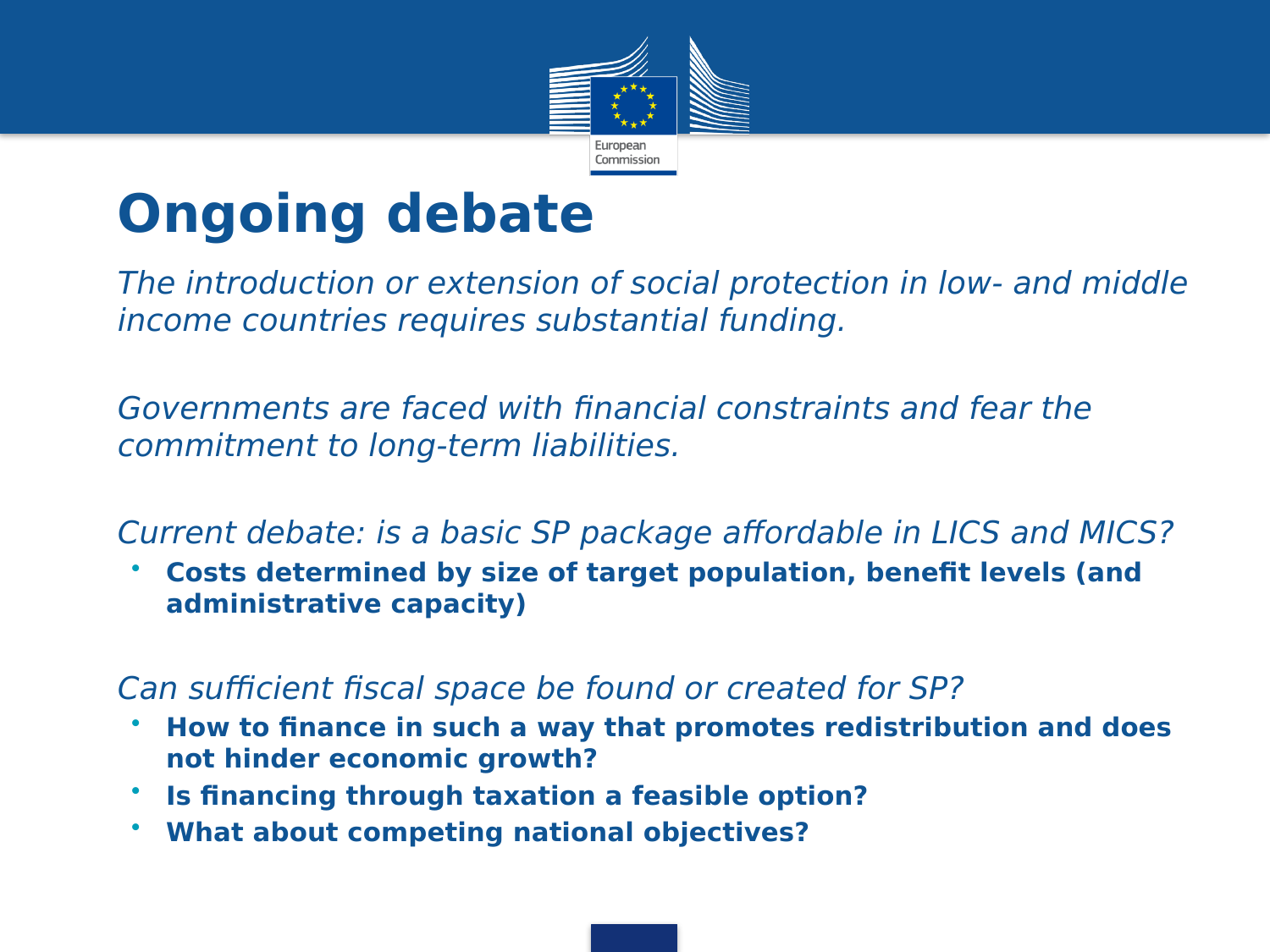

# Ongoing debate
The introduction or extension of social protection in low- and middle income countries requires substantial funding.

Governments are faced with financial constraints and fear the commitment to long-term liabilities.

Current debate: is a basic SP package affordable in LICS and MICS?
Costs determined by size of target population, benefit levels (and administrative capacity)

Can sufficient fiscal space be found or created for SP?
How to finance in such a way that promotes redistribution and does not hinder economic growth?
Is financing through taxation a feasible option?
What about competing national objectives?